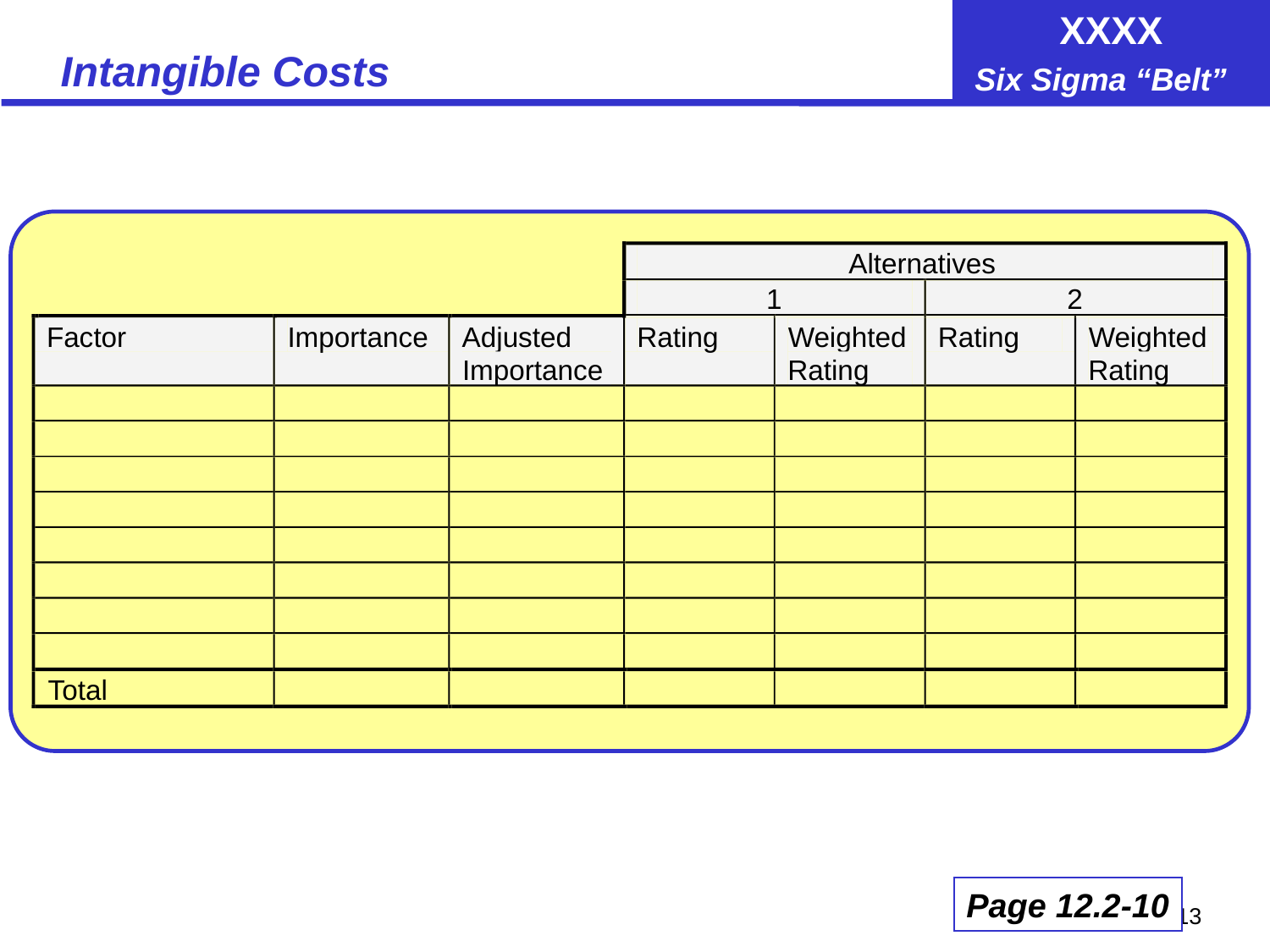

# Intangible Costs

Alternatives

1

2

Factor

Importance

Adjusted
Rating

Weighted
Rating

Weighted

Importance

Rating

Rating

Total

Page 12.2-10